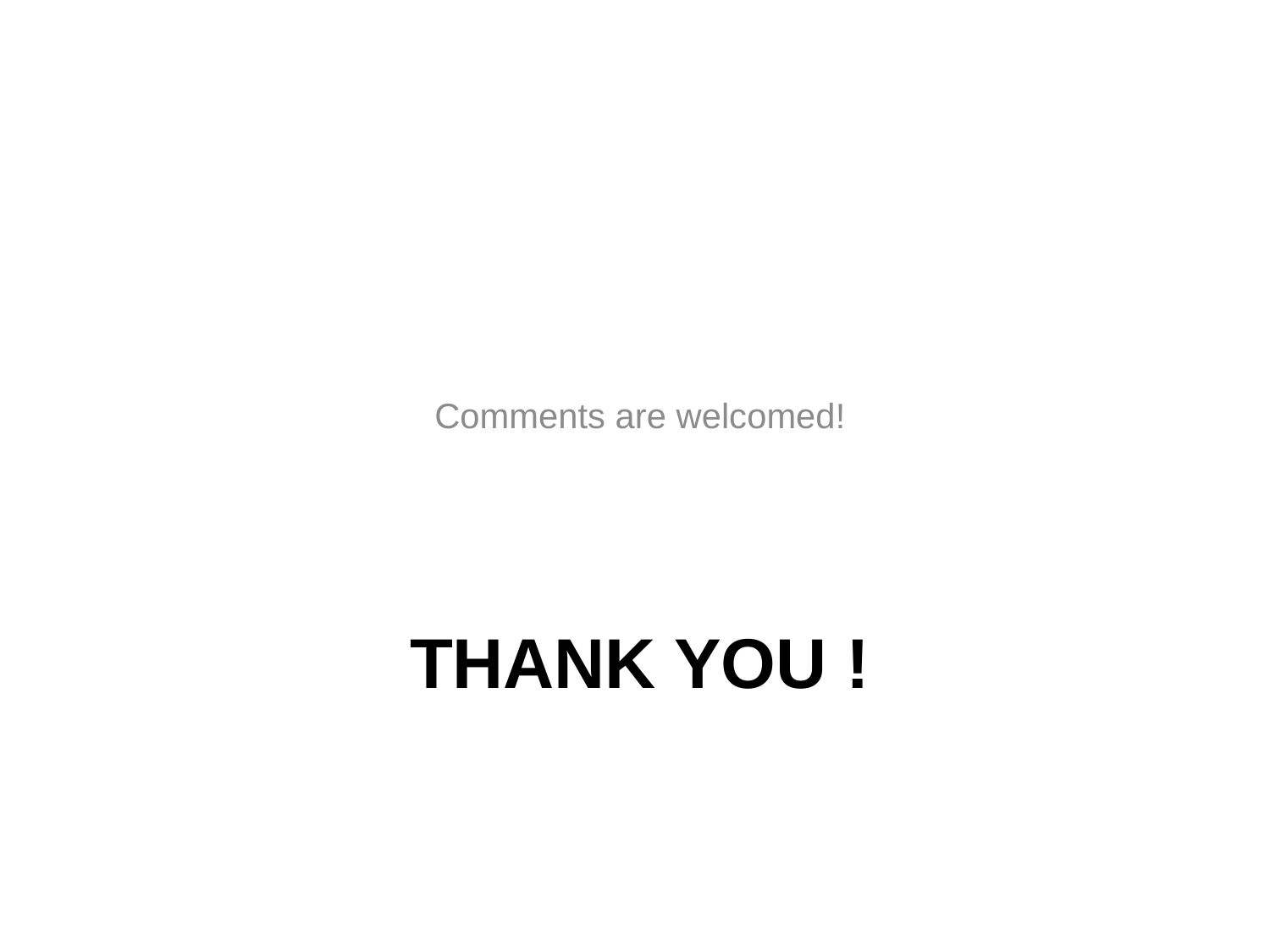

Comments are welcomed!

# Thank You !